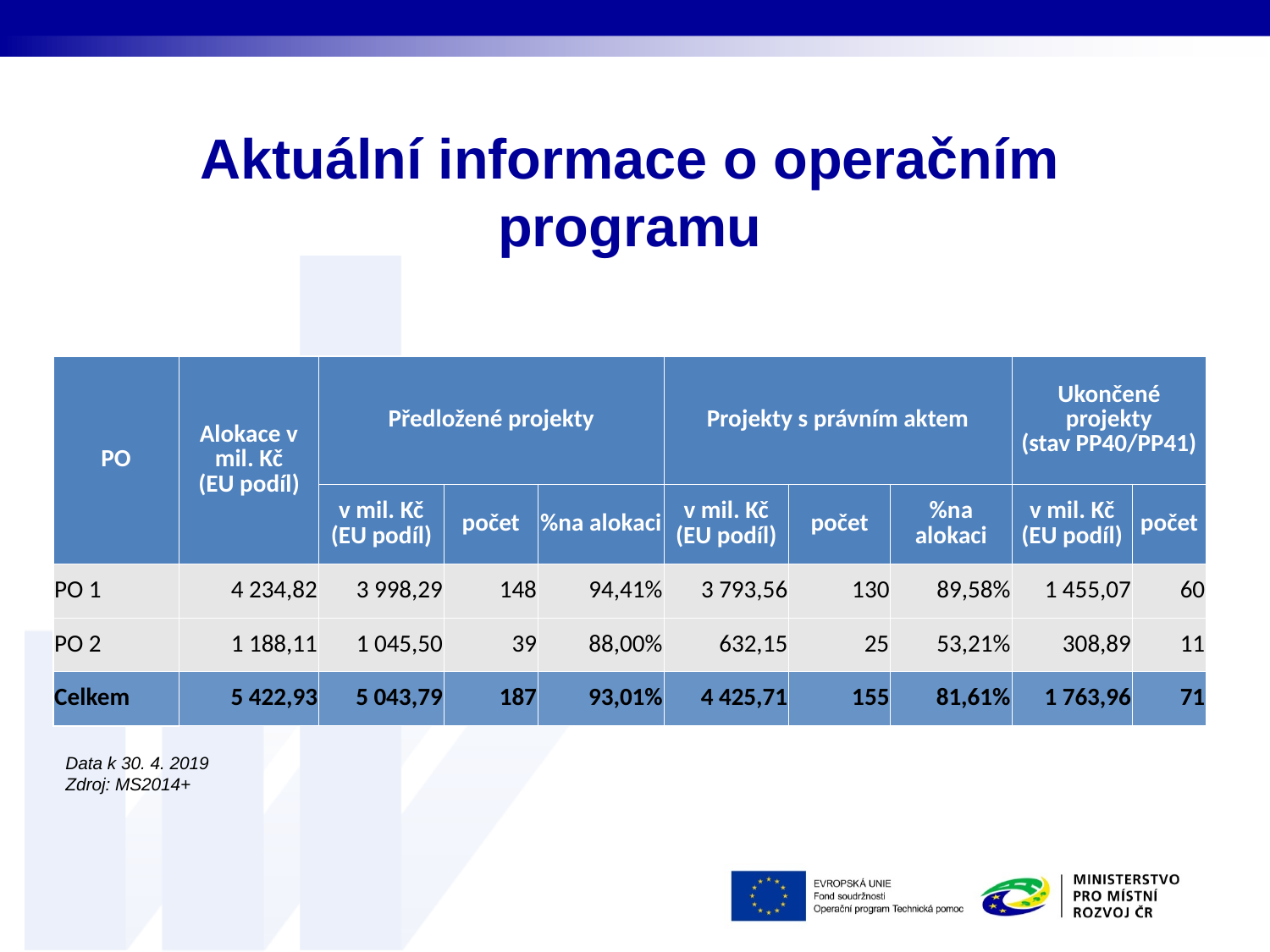

# Aktuální informace o operačním programu
| PO | Alokace v mil. Kč (EU podíl) | Předložené projekty |  |  | Projekty s právním aktem |  |  | Ukončené projekty (stav PP40/PP41) |  |
| --- | --- | --- | --- | --- | --- | --- | --- | --- | --- |
|  |  | v mil. Kč (EU podíl) | počet | %na alokaci | v mil. Kč (EU podíl) | počet | %na alokaci | v mil. Kč (EU podíl) | počet |
| PO 1 | 4 234,82 | 3 998,29 | 148 | 94,41% | 3 793,56 | 130 | 89,58% | 1 455,07 | 60 |
| PO 2 | 1 188,11 | 1 045,50 | 39 | 88,00% | 632,15 | 25 | 53,21% | 308,89 | 11 |
| Celkem | 5 422,93 | 5 043,79 | 187 | 93,01% | 4 425,71 | 155 | 81,61% | 1 763,96 | 71 |
Data k 30. 4. 2019
Zdroj: MS2014+